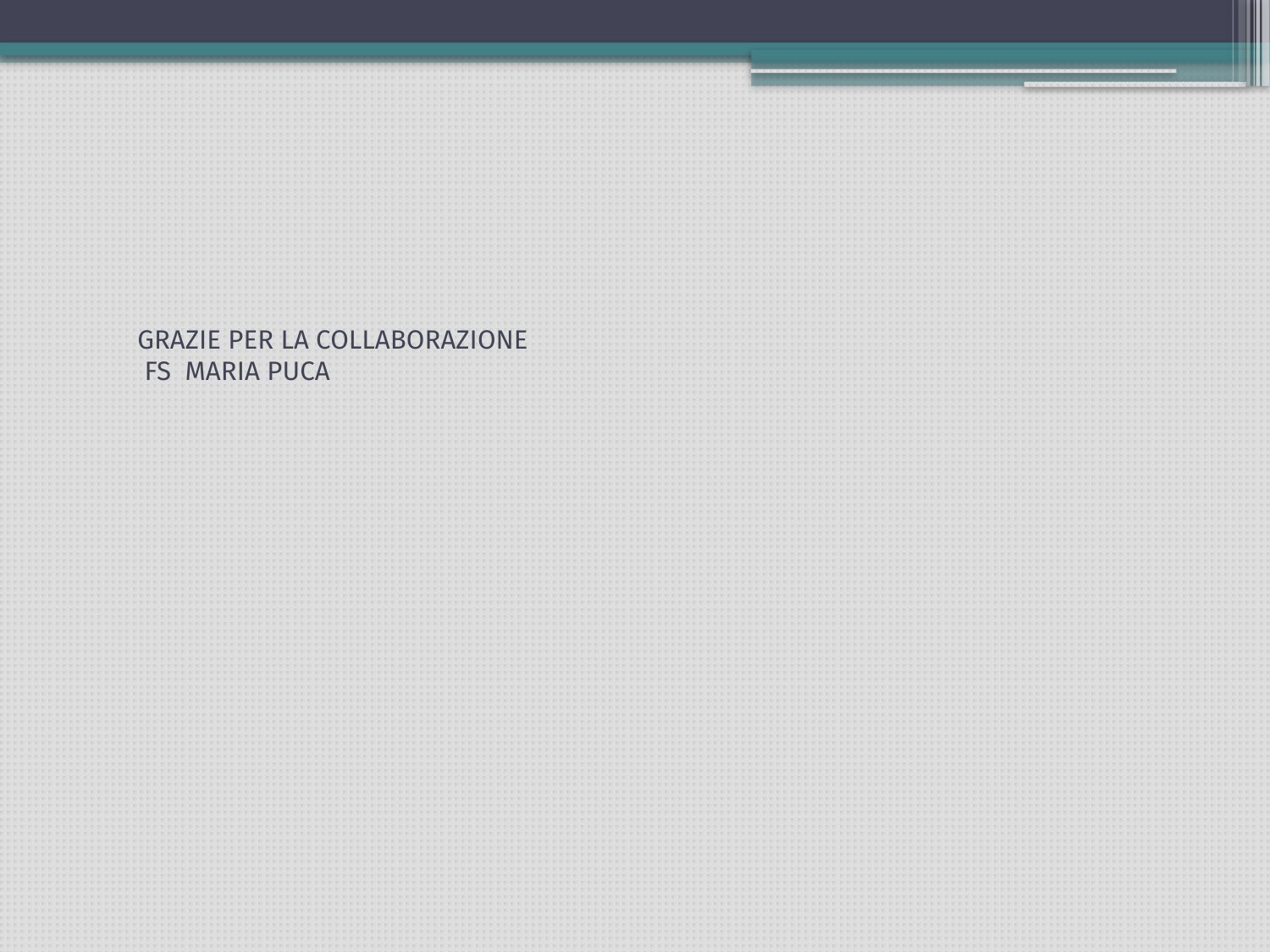

# GRAZIE PER LA COLLABORAZIONE FS  MARIA PUCA